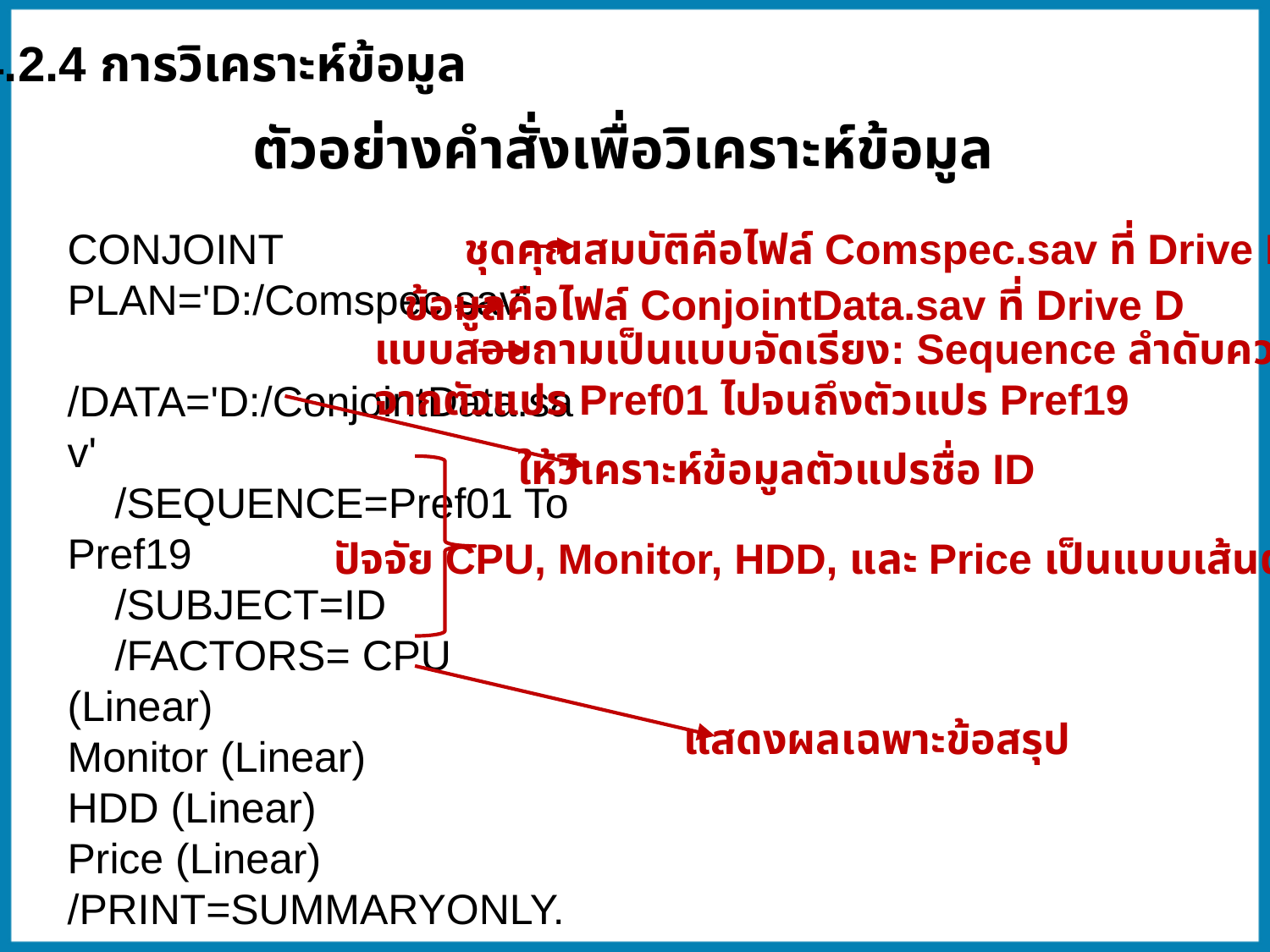

14.2.4 การวิเคราะห์ข้อมูล
ตัวอย่างคำสั่งเพื่อวิเคราะห์ข้อมูล
CONJOINT PLAN='D:/Comspec.sav'
    /DATA='D:/ConjointData.sav'
    /SEQUENCE=Pref01 To Pref19
    /SUBJECT=ID
    /FACTORS= CPU (Linear)
Monitor (Linear)
HDD (Linear)
Price (Linear)
/PRINT=SUMMARYONLY.
ชุดคุณสมบัติคือไฟล์ Comspec.sav ที่ Drive D
ข้อมูลคือไฟล์ ConjointData.sav ที่ Drive D
แบบสอบถามเป็นแบบจัดเรียง: Sequence ลำดับความชอบ
จากตัวแปร Pref01 ไปจนถึงตัวแปร Pref19
ให้วิเคราะห์ข้อมูลตัวแปรชื่อ ID

ปัจจัย CPU, Monitor, HDD, และ Price เป็นแบบเส้นตรง
แสดงผลเฉพาะข้อสรุป